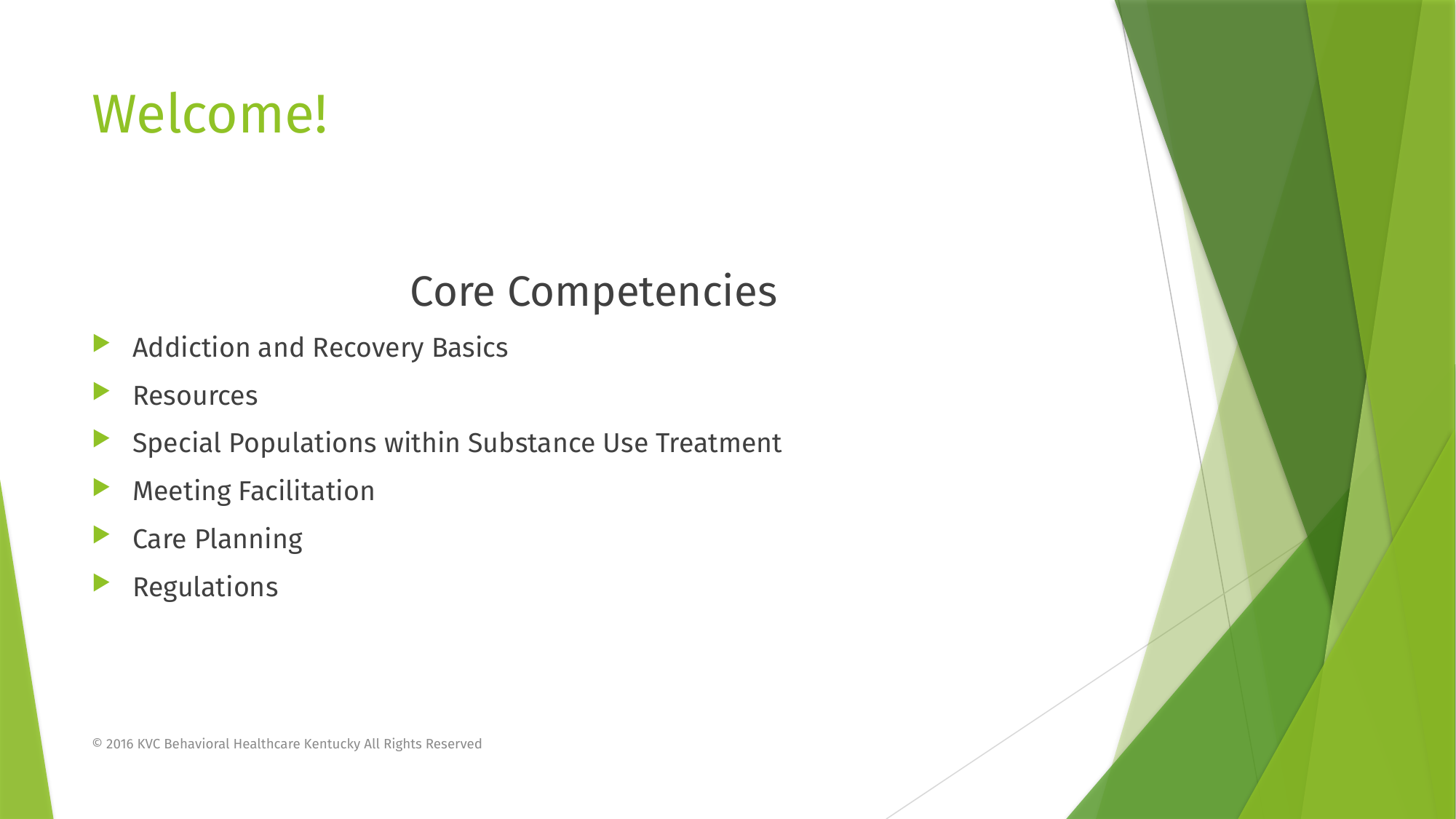

# Welcome!
Core Competencies
Addiction and Recovery Basics
Resources
Special Populations within Substance Use Treatment
Meeting Facilitation
Care Planning
Regulations

© 2016 KVC Behavioral Healthcare Kentucky All Rights Reserved